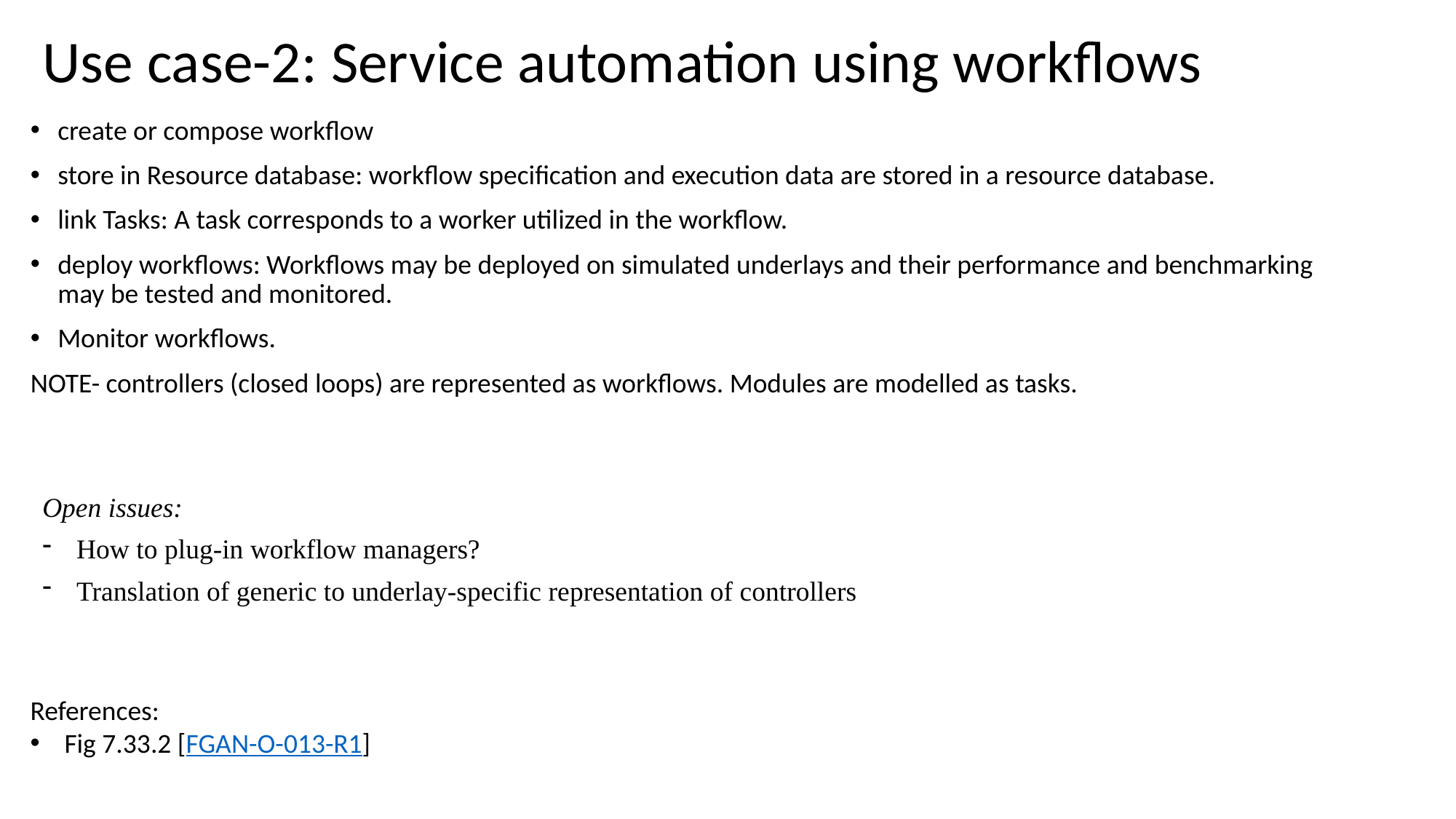

# Use case-2: Service automation using workflows
create or compose workflow
store in Resource database: workflow specification and execution data are stored in a resource database.
link Tasks: A task corresponds to a worker utilized in the workflow.
deploy workflows: Workflows may be deployed on simulated underlays and their performance and benchmarking may be tested and monitored.
Monitor workflows.
NOTE- controllers (closed loops) are represented as workflows. Modules are modelled as tasks.

Open issues:
How to plug-in workflow managers?
Translation of generic to underlay-specific representation of controllers
References:
Fig 7.33.2 [FGAN-O-013-R1]